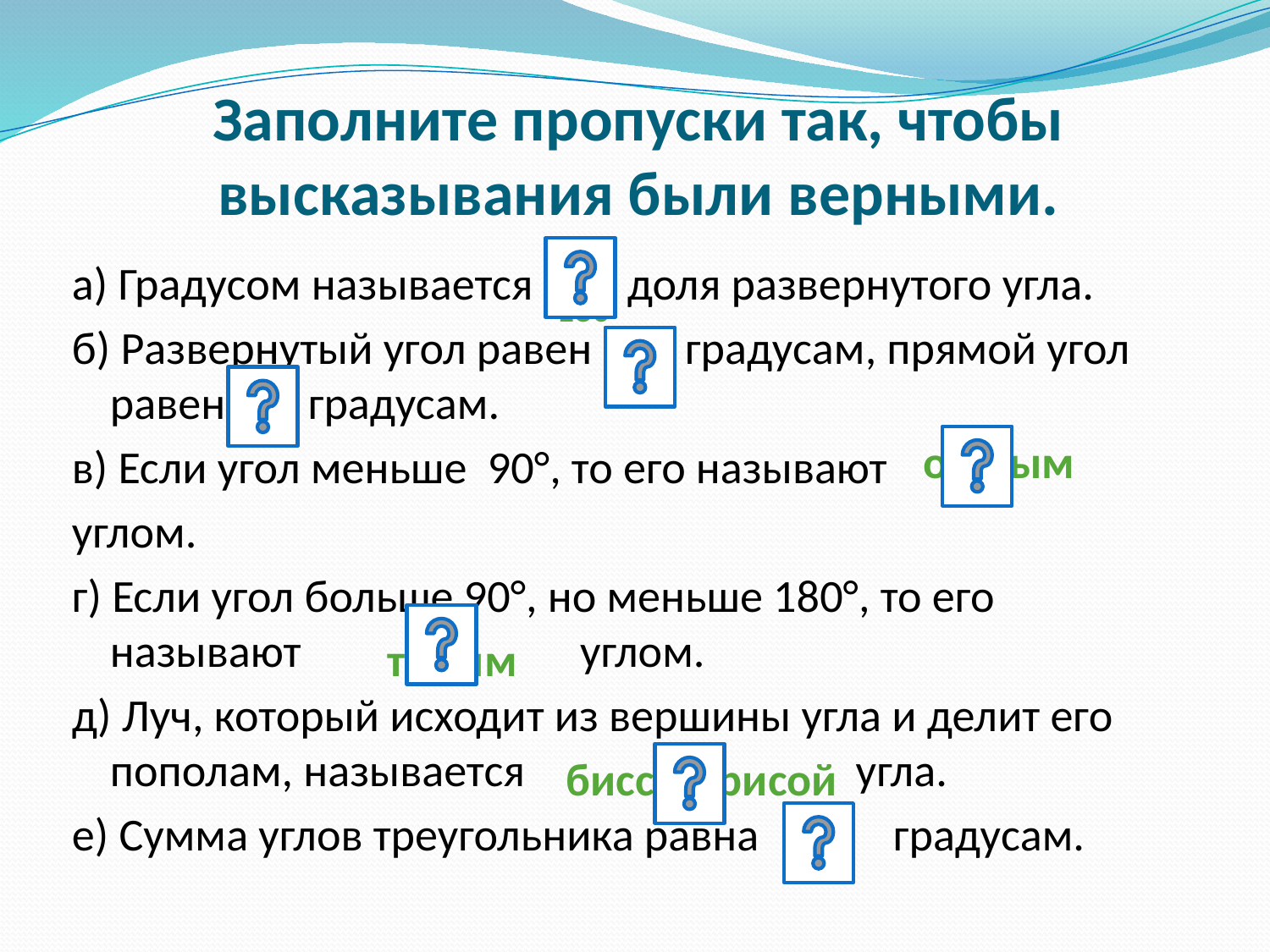

# Заполните пропуски так, чтобы высказывания были верными.
 _1_
 180

а) Градусом называется         доля развернутого угла.
б) Развернутый угол равен         градусам, прямой угол равен        градусам.
в) Если угол меньше  90°, то его называют
углом.
г) Если угол больше 90°, но меньше 180°, то его называют                           углом.
д) Луч, который исходит из вершины угла и делит его пополам, называется                                угла.
е) Сумма углов треугольника равна             градусам.
 180

 90
 острым

 тупым
 биссектрисой

 180